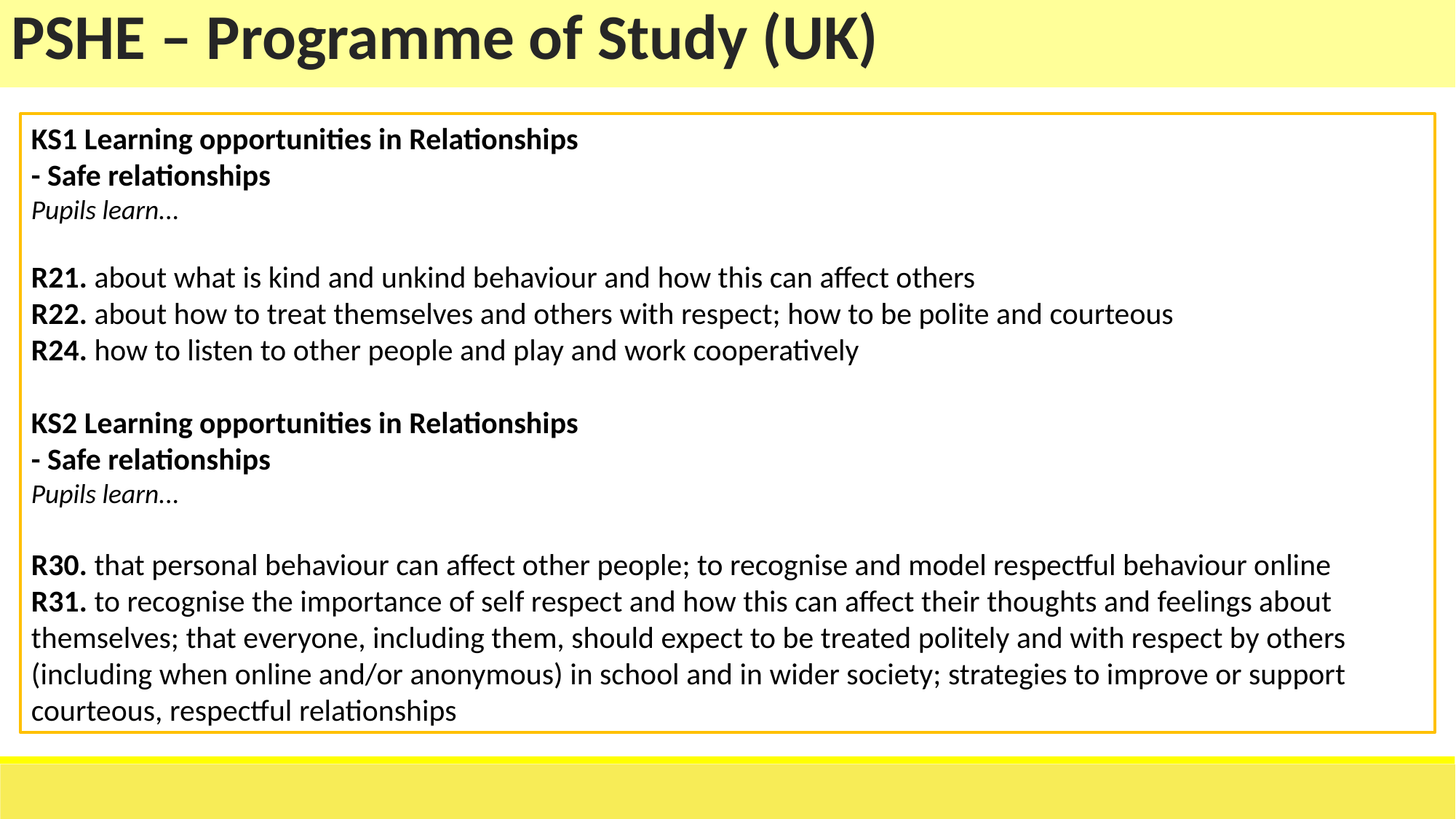

| PSHE – Programme of Study (UK) |
| --- |
KS1 Learning opportunities in Relationships
- Safe relationships
Pupils learn...

R21. about what is kind and unkind behaviour and how this can affect others
R22. about how to treat themselves and others with respect; how to be polite and courteous
R24. how to listen to other people and play and work cooperatively

KS2 Learning opportunities in Relationships
- Safe relationships
Pupils learn...

R30. that personal behaviour can affect other people; to recognise and model respectful behaviour online
R31. to recognise the importance of self respect and how this can affect their thoughts and feelings about themselves; that everyone, including them, should expect to be treated politely and with respect by others (including when online and/or anonymous) in school and in wider society; strategies to improve or support courteous, respectful relationships